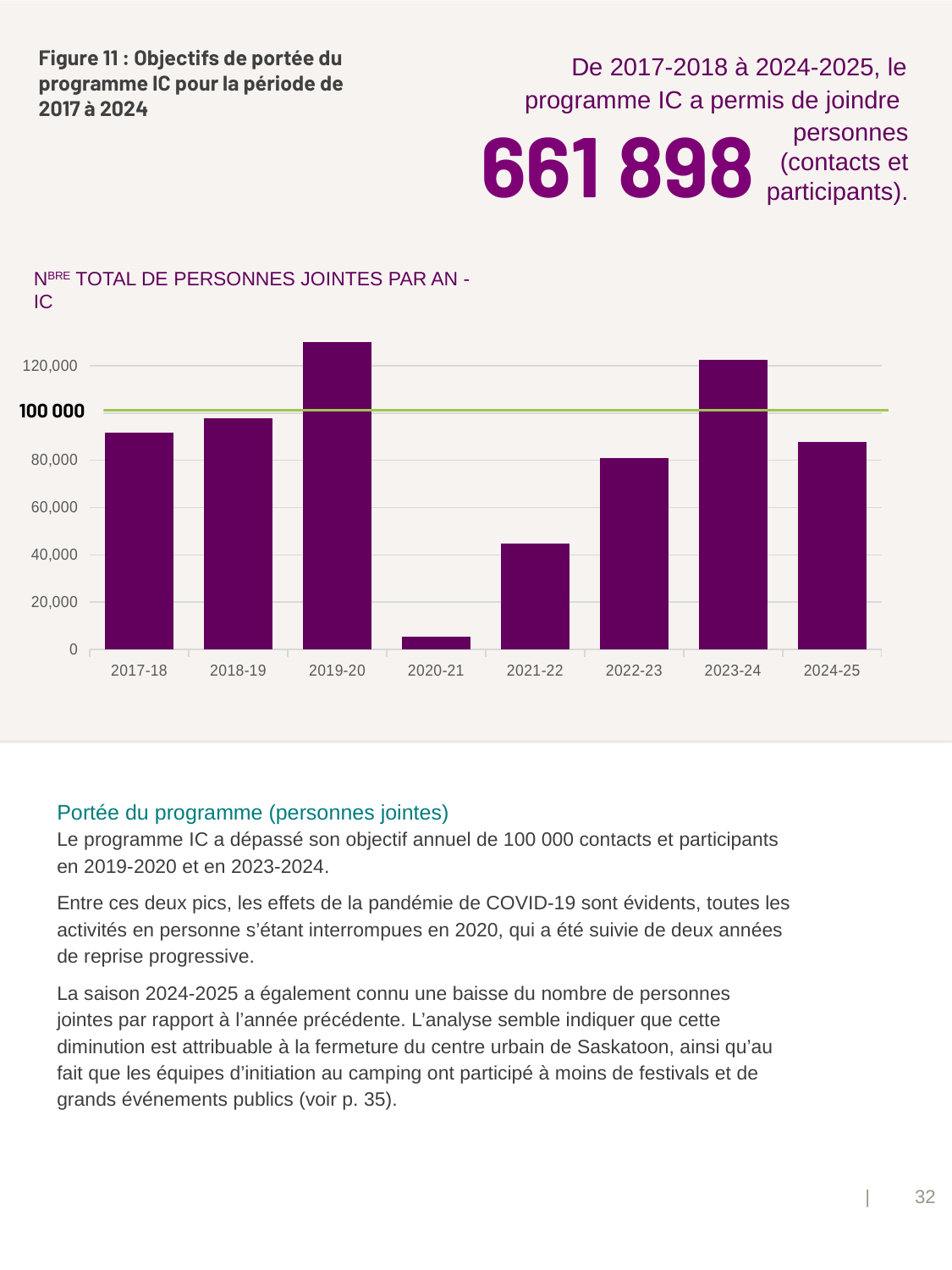

# Figure 11 : Objectifs de portée du programme IC pour la période de 2017 à 2024
De 2017-2018 à 2024-2025, le
programme IC a permis de joindre
661 898
personnes (contacts et participants).
NBRE TOTAL DE PERSONNES JOINTES PAR AN - IC

### Chart

| Category | LTC |
|---|---|
| 2017-18 | 91663.0 |
| 2018-19 | 97687.0 |
| 2019-20 | 130804.0 |
| 2020-21 | 5419.0 |
| 2021-22 | 44910.0 |
| 2022-23 | 80973.0 |
| 2023-24 | 122662.0 |
| 2024-25 | 87780.0 |
100 000
Portée du programme (personnes jointes)
Le programme IC a dépassé son objectif annuel de 100 000 contacts et participants en 2019-2020 et en 2023-2024.
Entre ces deux pics, les effets de la pandémie de COVID-19 sont évidents, toutes les activités en personne s’étant interrompues en 2020, qui a été suivie de deux années de reprise progressive.
La saison 2024-2025 a également connu une baisse du nombre de personnes jointes par rapport à l’année précédente. L’analyse semble indiquer que cette diminution est attribuable à la fermeture du centre urbain de Saskatoon, ainsi qu’au fait que les équipes d’initiation au camping ont participé à moins de festivals et de grands événements publics (voir p. 35).